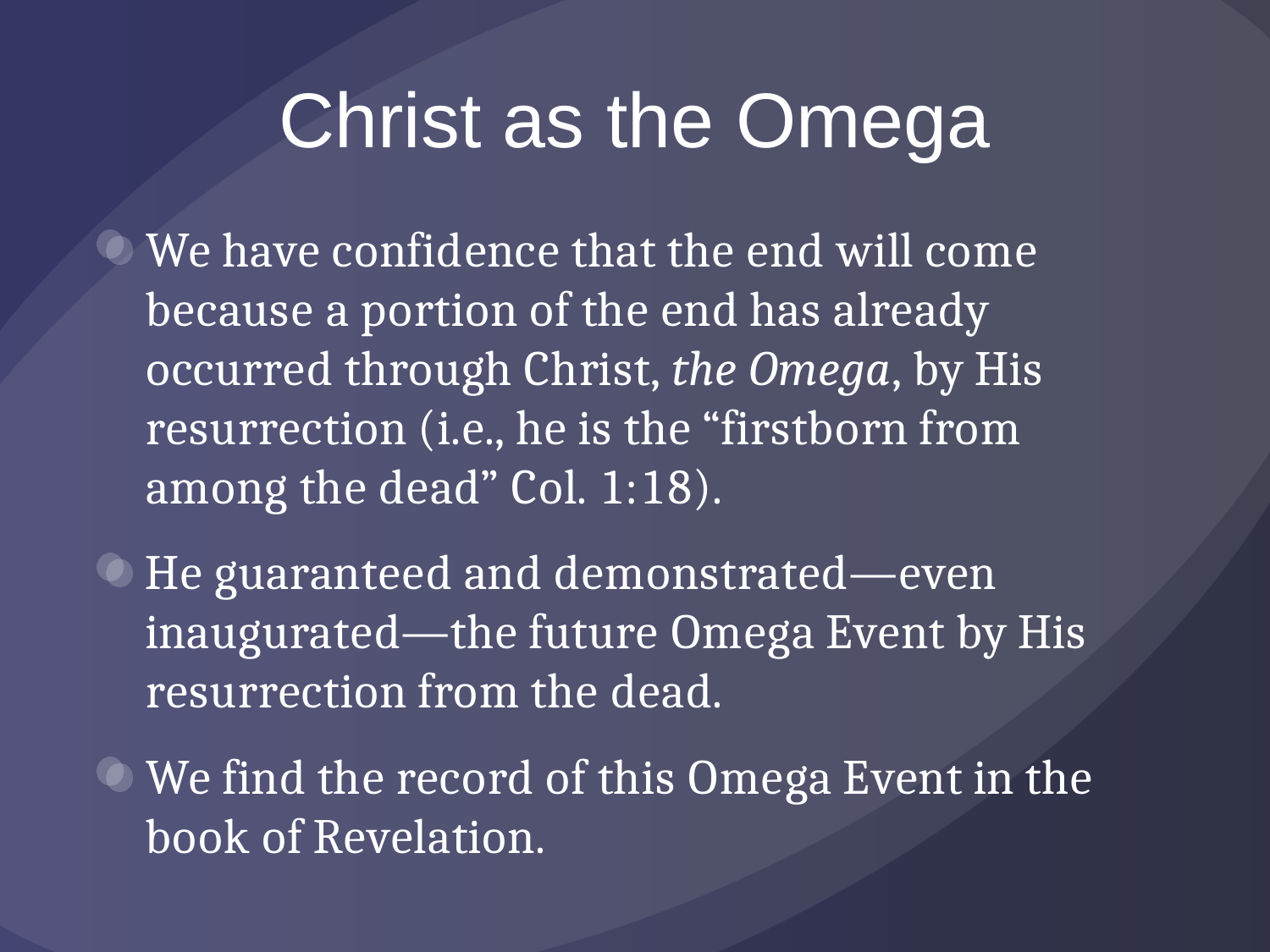

# Christ as the Omega
We have confidence that the end will come because a portion of the end has already occurred through Christ, the Omega, by His resurrection (i.e., he is the “firstborn from among the dead” Col. 1:18).
He guaranteed and demonstrated—even inaugurated—the future Omega Event by His resurrection from the dead.
We find the record of this Omega Event in the book of Revelation.